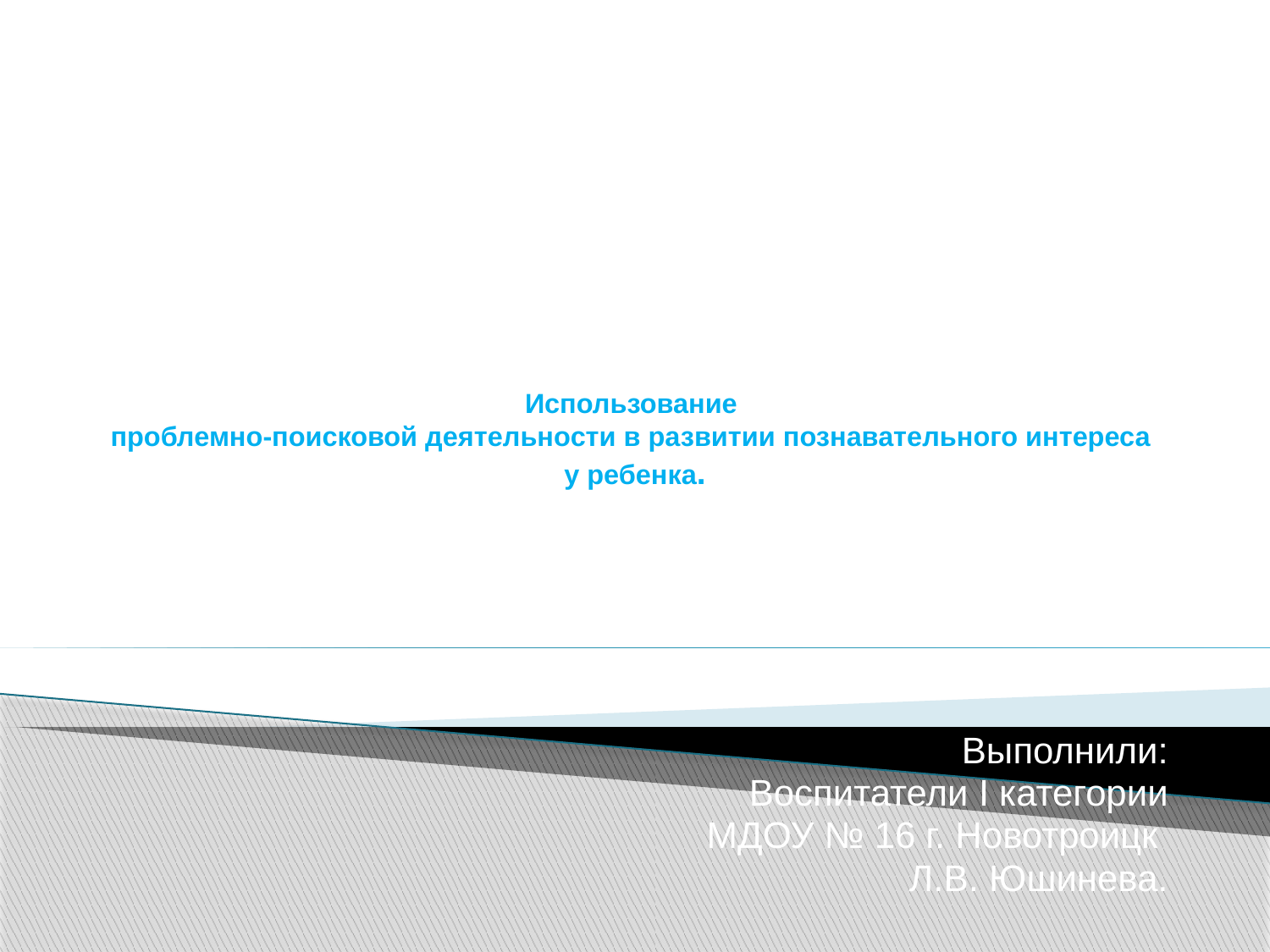

# Использование проблемно-поисковой деятельности в развитии познавательного интереса у ребенка.

Выполнили:
Воспитатели I категории
МДОУ № 16 г. Новотроицк
Л.В. Юшинева.